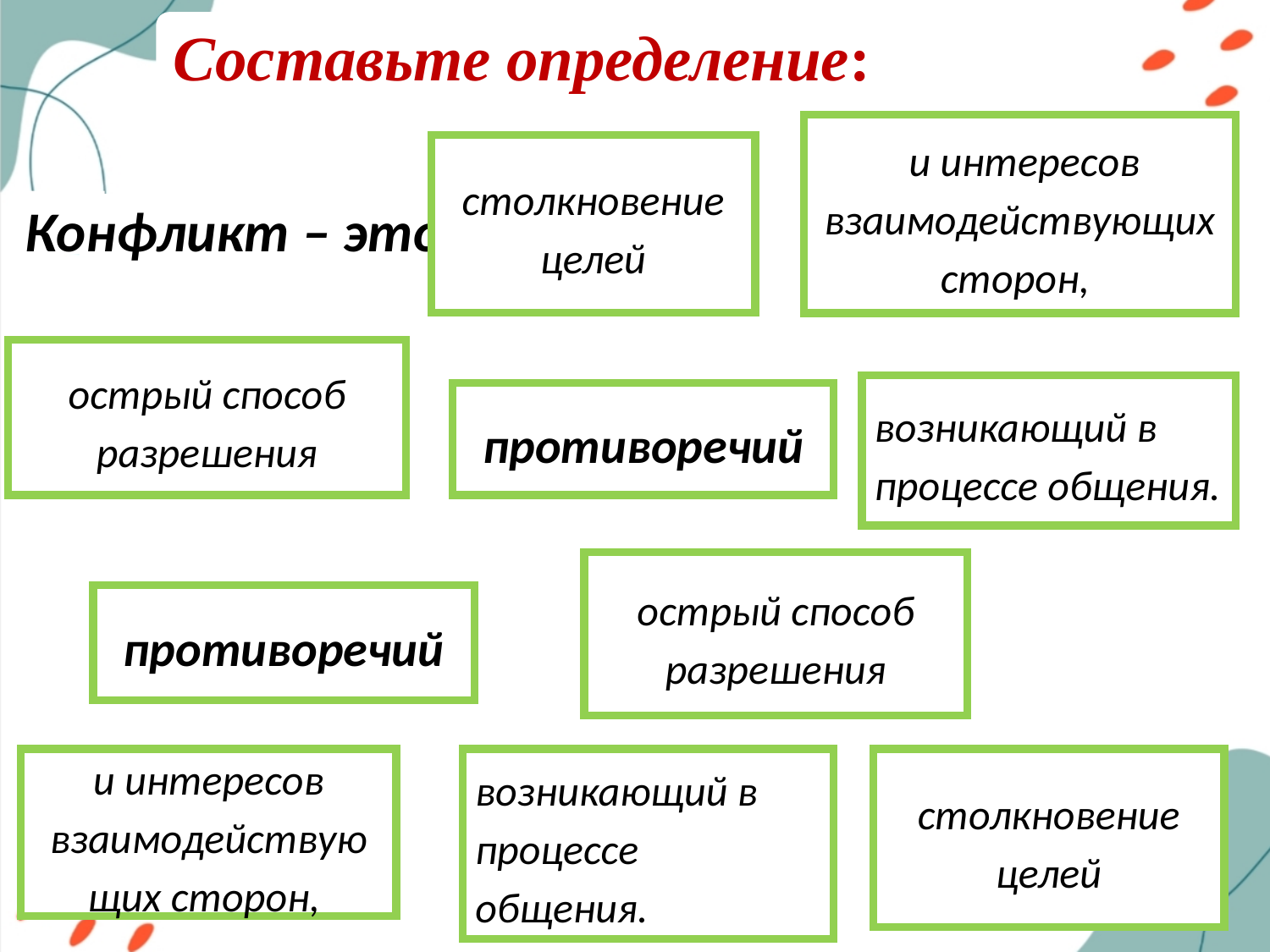

Составьте определение:
 и интересов взаимодействующих сторон,
столкновение целей
Конфликт – это
острый способ разрешения
возникающий в процессе общения.
противоречий
острый способ разрешения
противоречий
и интересов взаимодействующих сторон,
возникающий в процессе общения.
столкновение целей